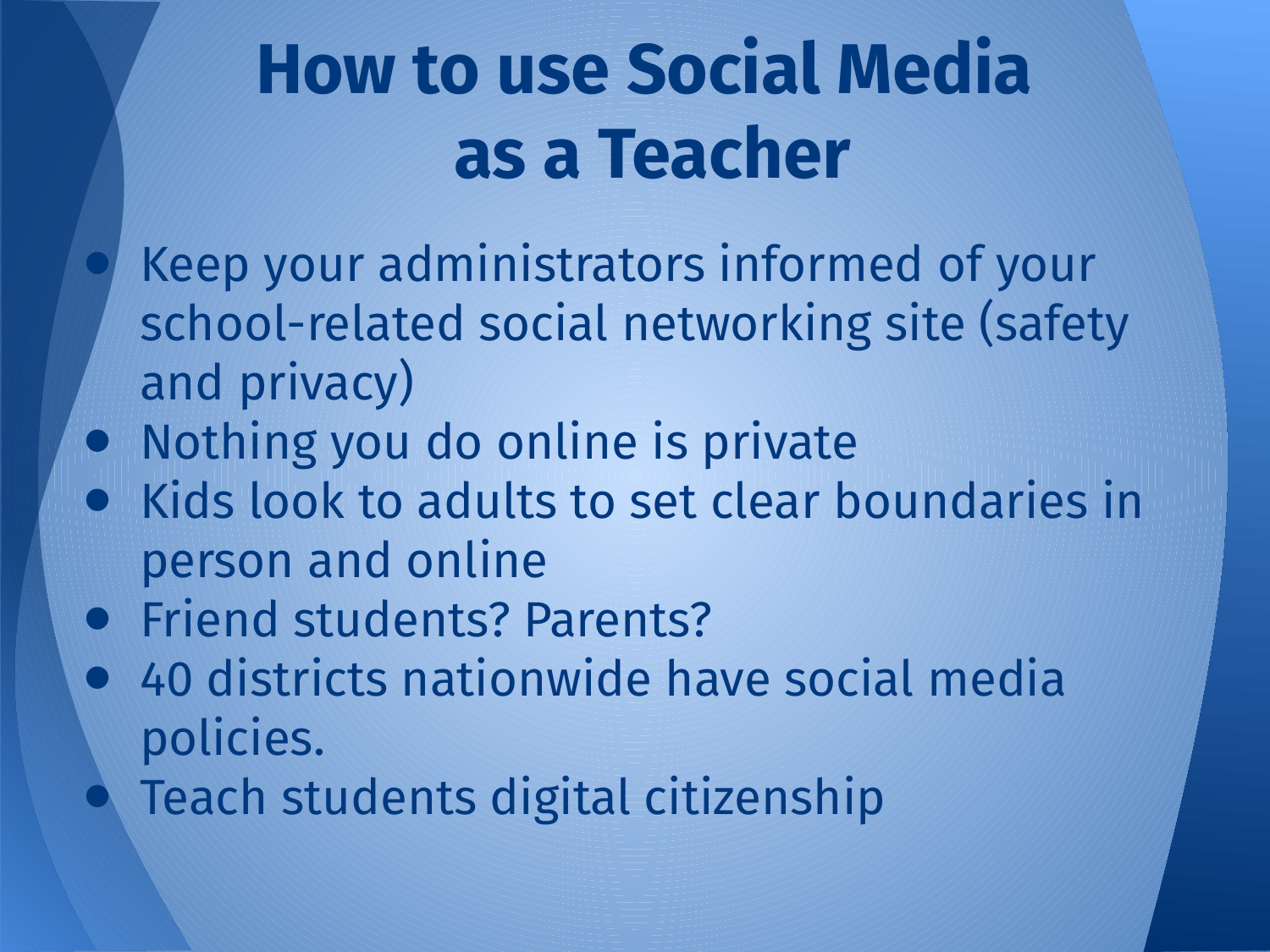

# How to use Social Media
as a Teacher
Keep your administrators informed of your school-related social networking site (safety and privacy)
Nothing you do online is private
Kids look to adults to set clear boundaries in person and online
Friend students? Parents?
40 districts nationwide have social media policies.
Teach students digital citizenship